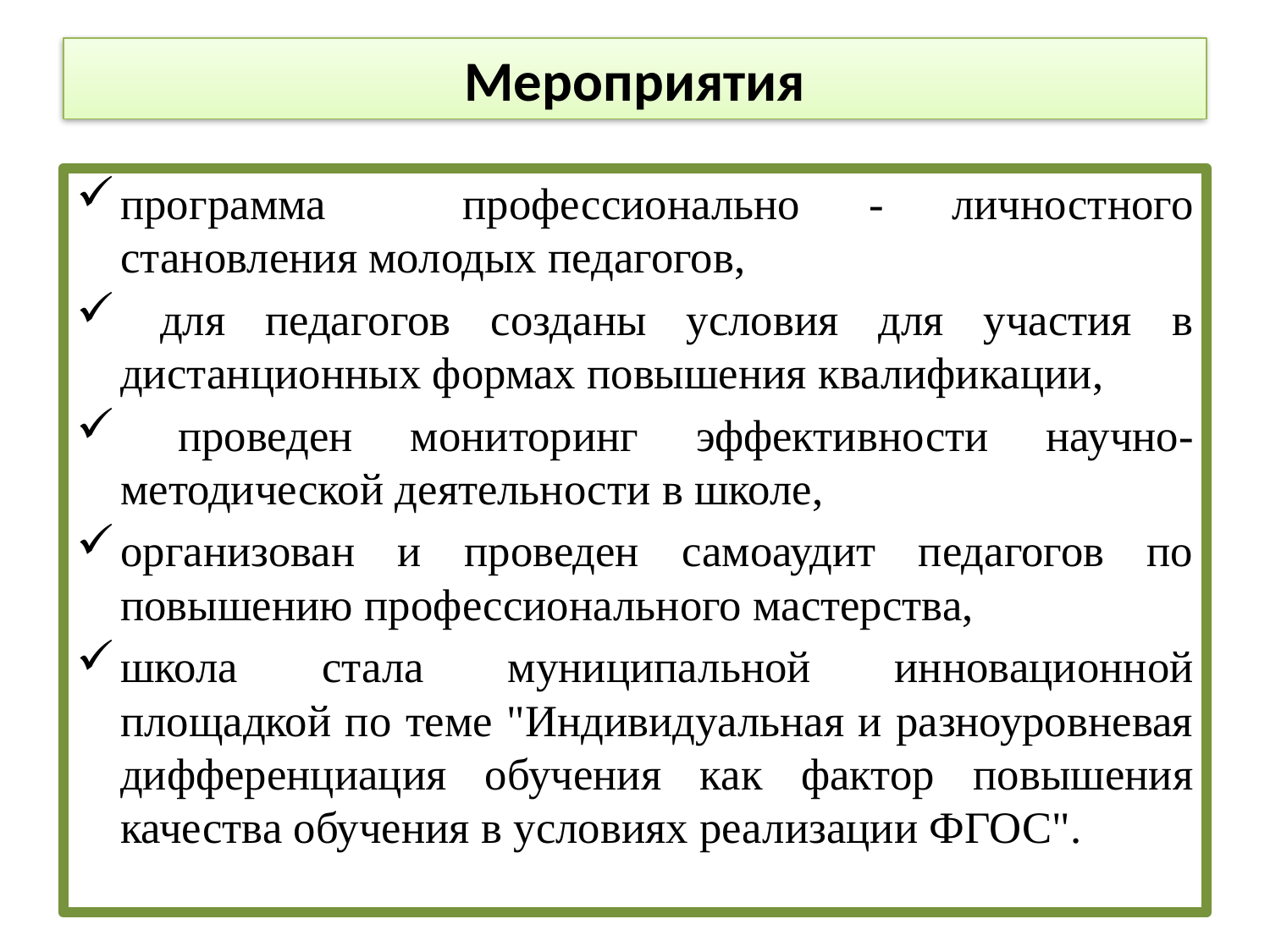

# Мероприятия
программа  профессионально - личностного становления молодых педагогов,
 для педагогов созданы условия для участия в дистанционных формах повышения квалификации,
 проведен мониторинг эффективности научно-методической деятельности в школе,
организован и проведен самоаудит педагогов по повышению профессионального мастерства,
школа стала муниципальной инновационной площадкой по теме "Индивидуальная и разноуровневая дифференциация обучения как фактор повышения качества обучения в условиях реализации ФГОС".